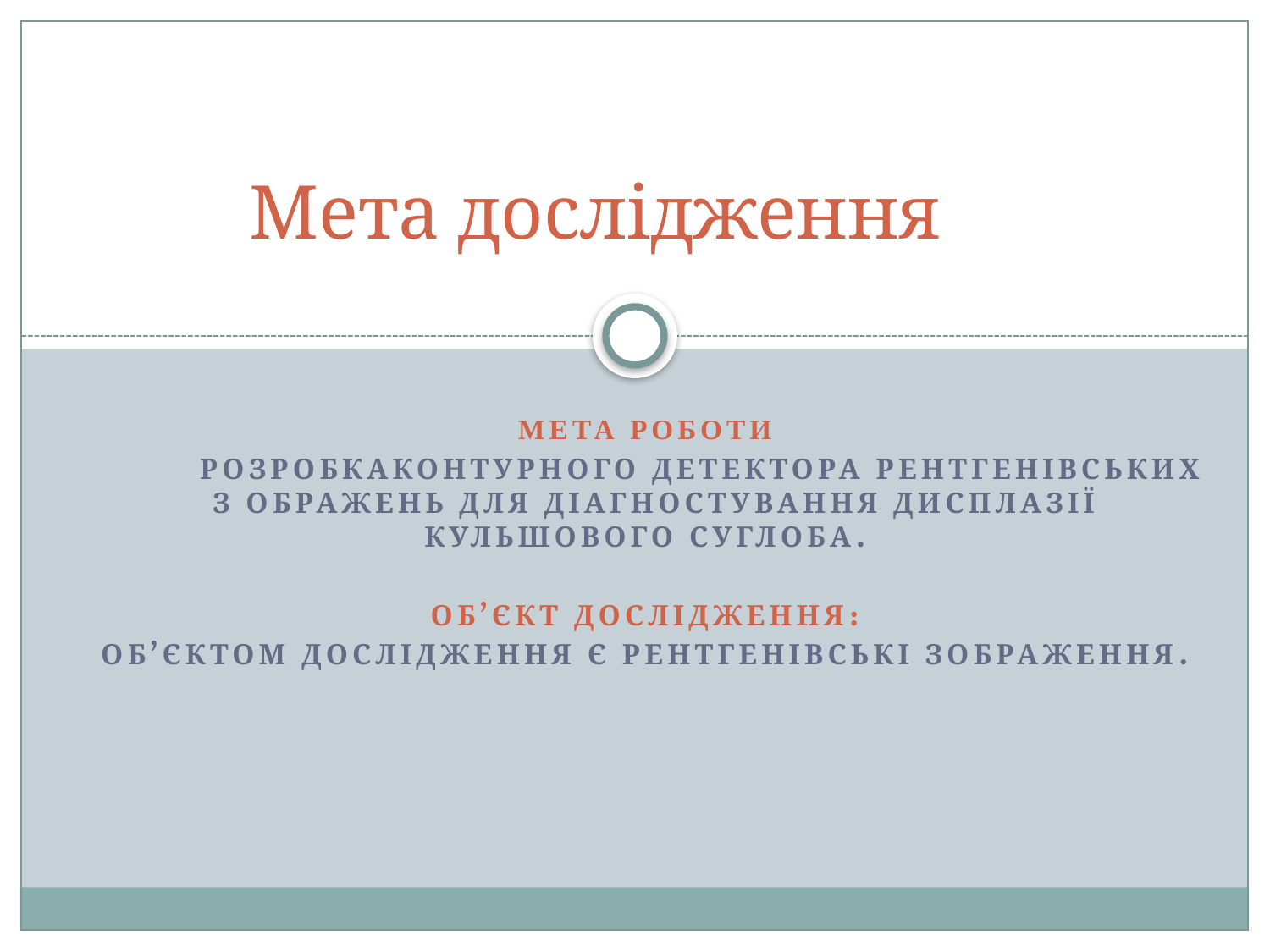

# Мета дослідження

Мета роботи
	розробкаконтурного детектора рентгенівських    з ображень для діагностування дисплазії кульшового суглоба.

Об’єкт дослідження:
Об’єктом дослідження є рентгенівські зображення.